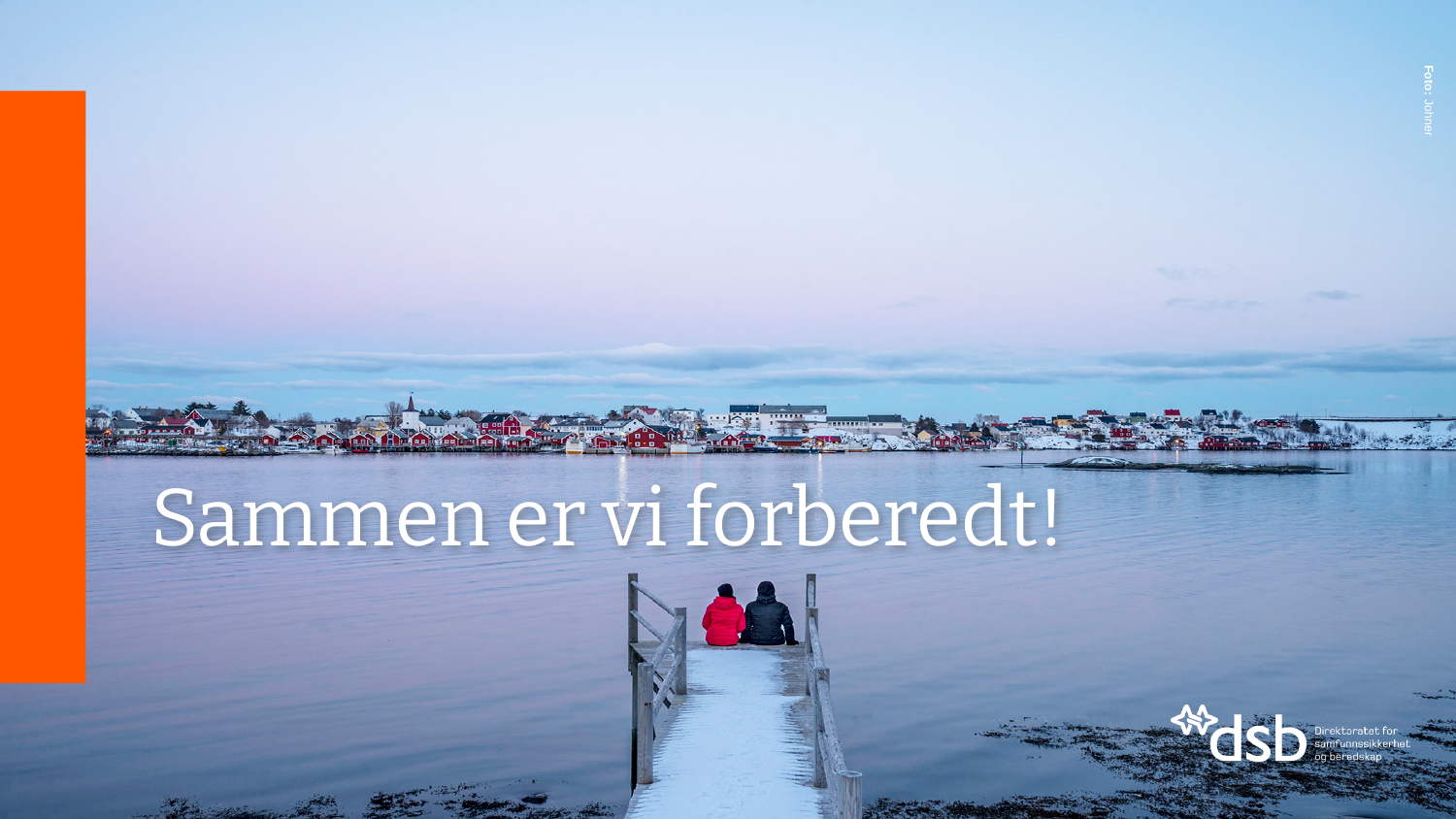

Foto: Johner
# Sammen er vi forberedt!